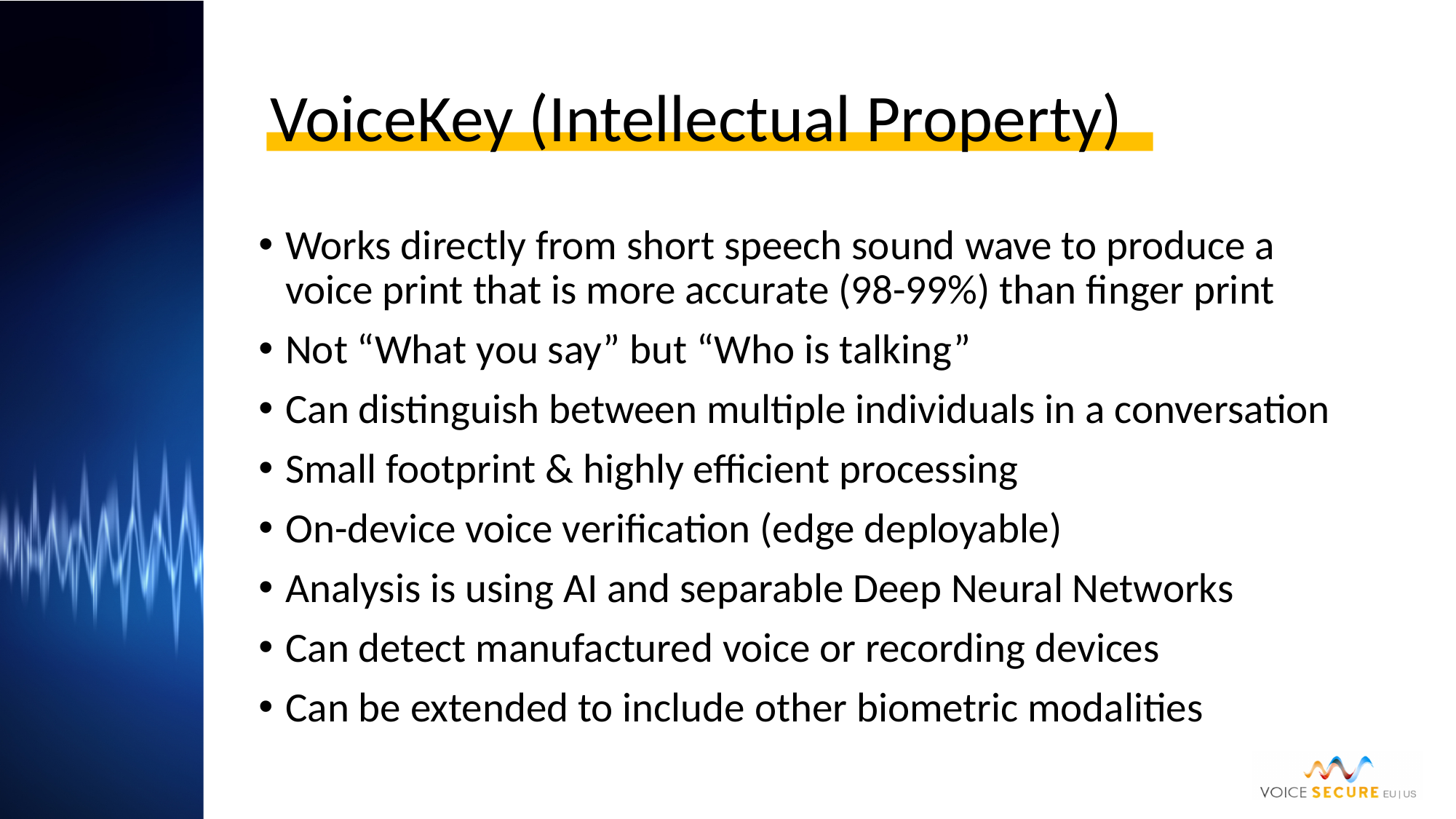

# VoiceKey (Intellectual Property)

Works directly from short speech sound wave to produce a voice print that is more accurate (98-99%) than finger print
Not “What you say” but “Who is talking”
Can distinguish between multiple individuals in a conversation
Small footprint & highly efficient processing
On-device voice verification (edge deployable)
Analysis is using AI and separable Deep Neural Networks
Can detect manufactured voice or recording devices
Can be extended to include other biometric modalities